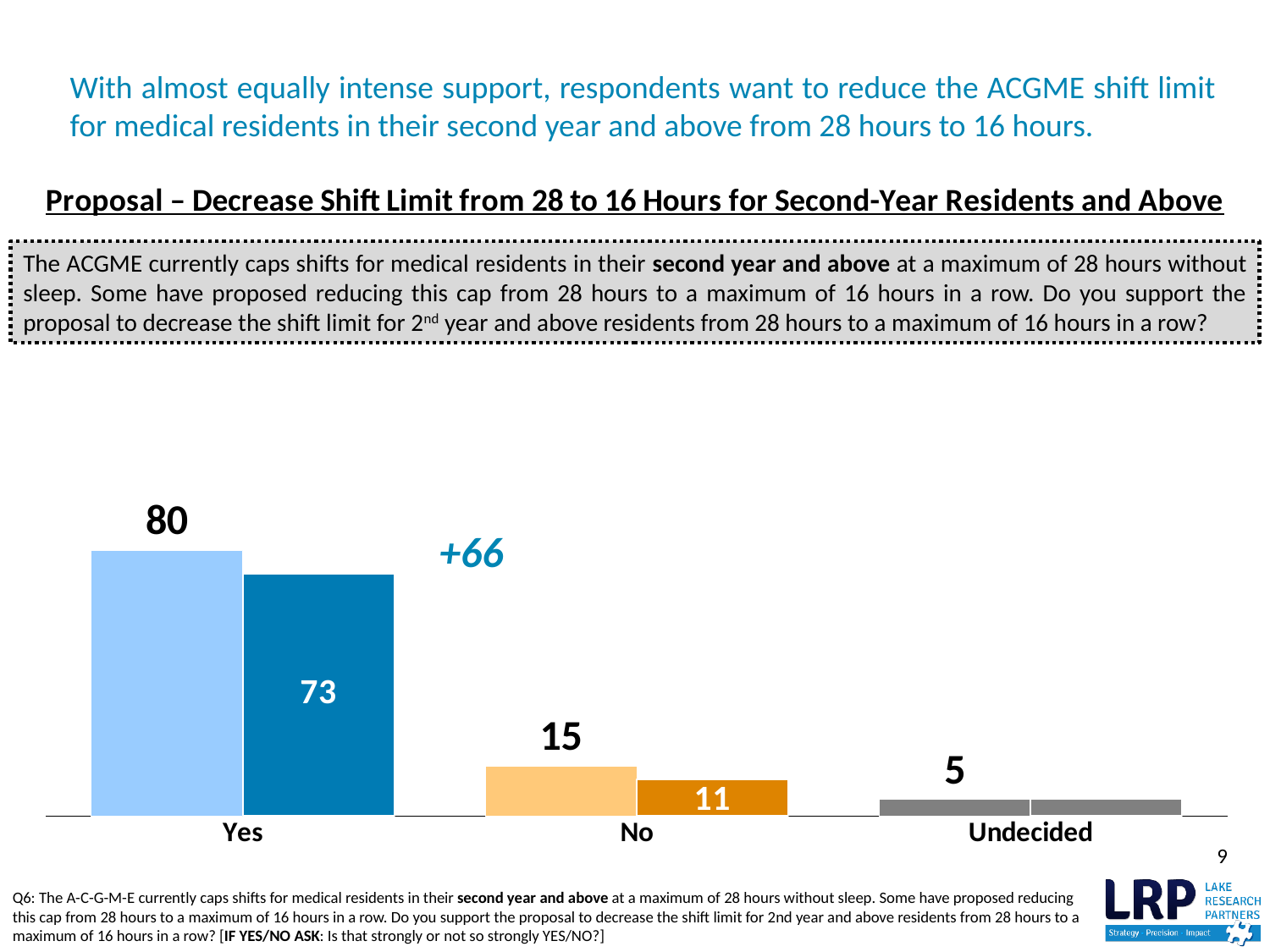

# With almost equally intense support, respondents want to reduce the ACGME shift limit for medical residents in their second year and above from 28 hours to 16 hours.

### Chart

| Category | Total | Intensity |
|---|---|---|
| Yes | 80.0 | 73.0 |
| No | 15.0 | 11.0 |
| Undecided | 5.0 | 5.0 |
The ACGME currently caps shifts for medical residents in their second year and above at a maximum of 28 hours without sleep. Some have proposed reducing this cap from 28 hours to a maximum of 16 hours in a row. Do you support the proposal to decrease the shift limit for 2nd year and above residents from 28 hours to a maximum of 16 hours in a row?
+66
9
Q6: The A-C-G-M-E currently caps shifts for medical residents in their second year and above at a maximum of 28 hours without sleep. Some have proposed reducing this cap from 28 hours to a maximum of 16 hours in a row. Do you support the proposal to decrease the shift limit for 2nd year and above residents from 28 hours to a maximum of 16 hours in a row? [IF YES/NO ASK: Is that strongly or not so strongly YES/NO?]